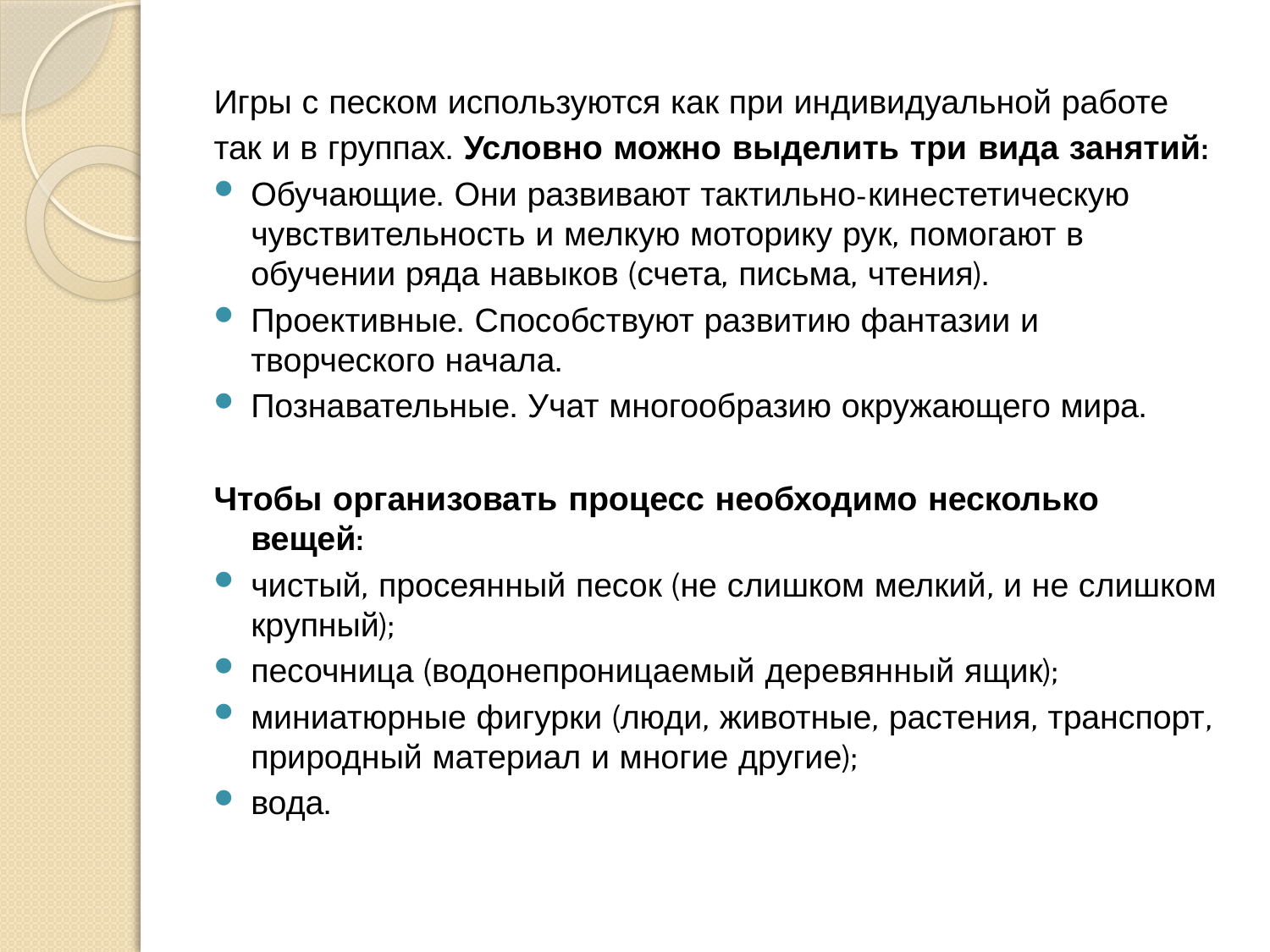

Игры с песком используются как при индивидуальной работе
так и в группах. Условно можно выделить три вида занятий:
Обучающие. Они развивают тактильно-кинестетическую чувствительность и мелкую моторику рук, помогают в обучении ряда навыков (счета, письма, чтения).
Проективные. Способствуют развитию фантазии и творческого начала.
Познавательные. Учат многообразию окружающего мира.

Чтобы организовать процесс необходимо несколько вещей:
чистый, просеянный песок (не слишком мелкий, и не слишком крупный);
песочница (водонепроницаемый деревянный ящик);
миниатюрные фигурки (люди, животные, растения, транспорт, природный материал и многие другие);
вода.